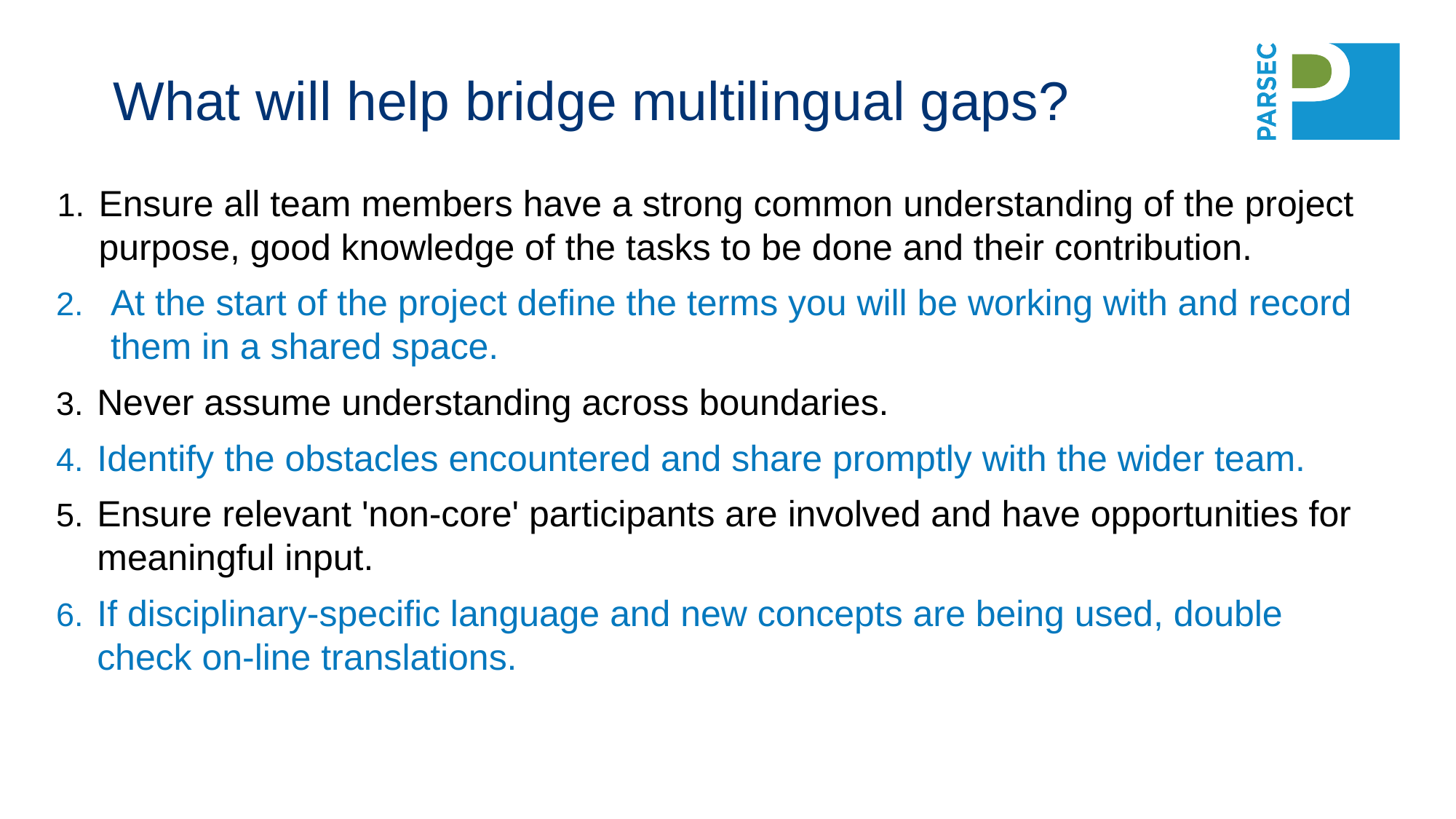

What will help bridge multilingual gaps?
Ensure all team members have a strong common understanding of the project purpose, good knowledge of the tasks to be done and their contribution.
At the start of the project define the terms you will be working with and record them in a shared space.
Never assume understanding across boundaries.
Identify the obstacles encountered and share promptly with the wider team.
Ensure relevant 'non-core' participants are involved and have opportunities for meaningful input.
If disciplinary-specific language and new concepts are being used, double check on-line translations.